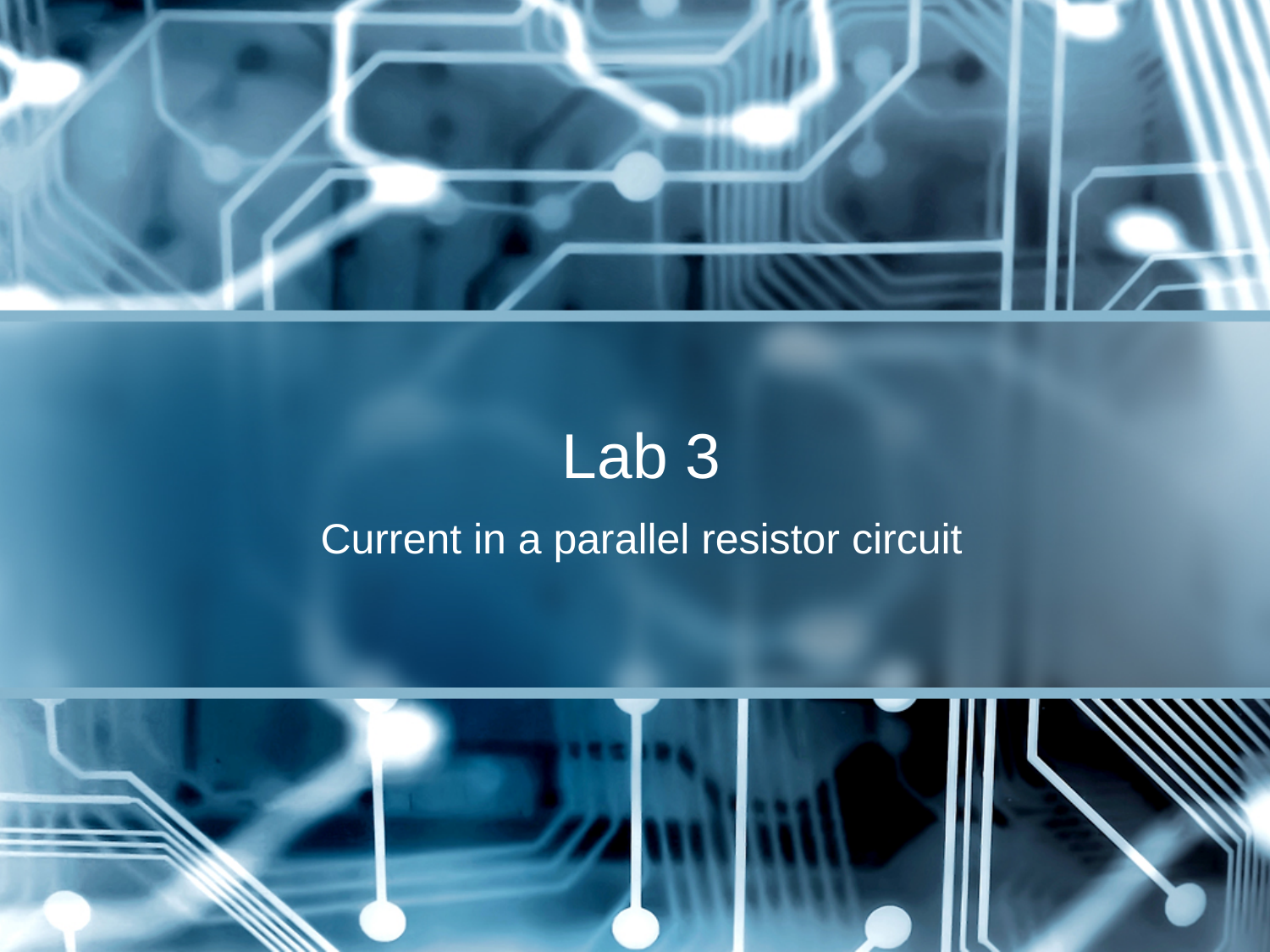

# Lab 3
Current in a parallel resistor circuit